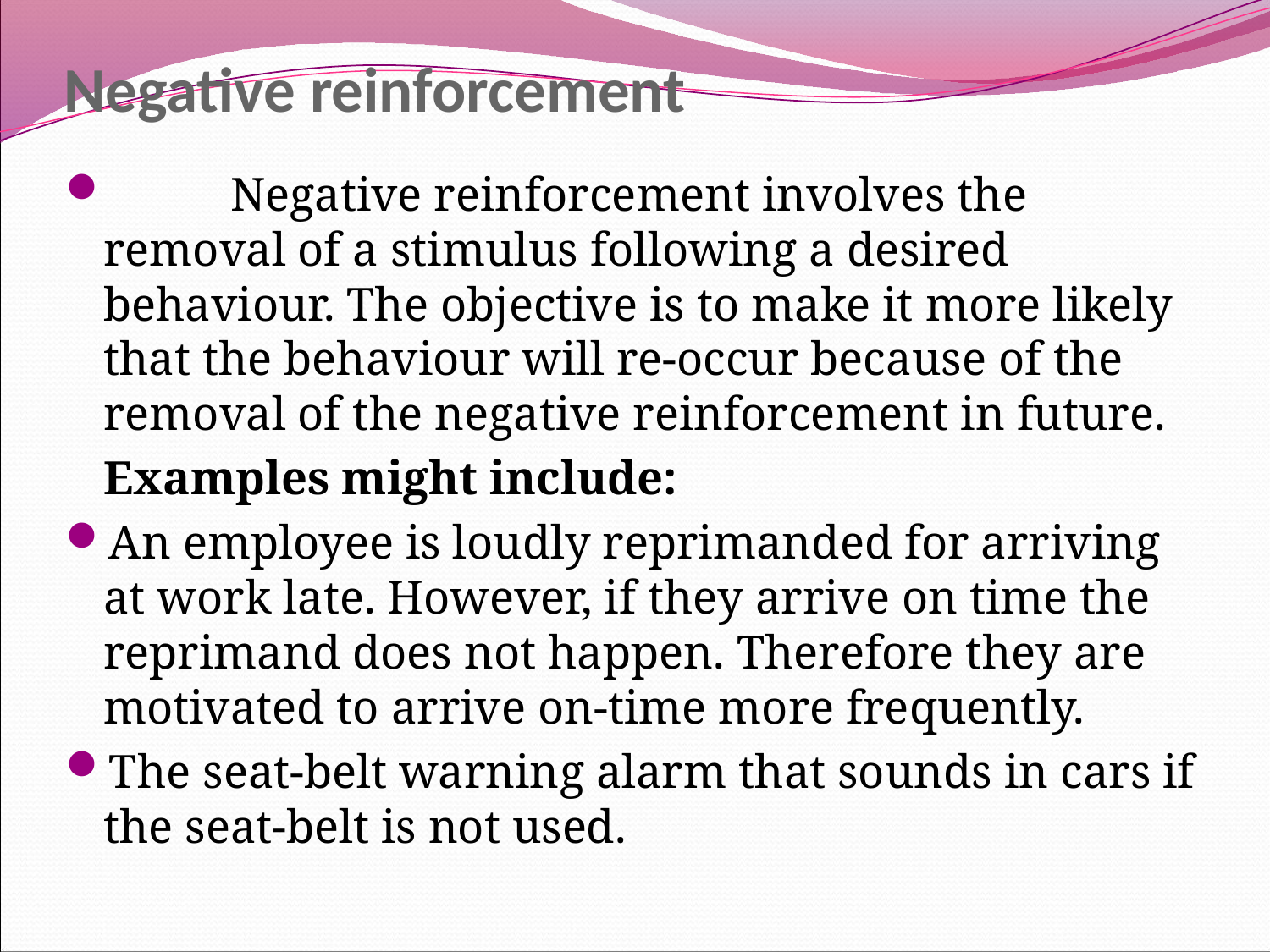

# Negative reinforcement
	Negative reinforcement involves the removal of a stimulus following a desired behaviour. The objective is to make it more likely that the behaviour will re-occur because of the removal of the negative reinforcement in future.
	Examples might include:
An employee is loudly reprimanded for arriving at work late. However, if they arrive on time the reprimand does not happen. Therefore they are motivated to arrive on-time more frequently.
The seat-belt warning alarm that sounds in cars if the seat-belt is not used.